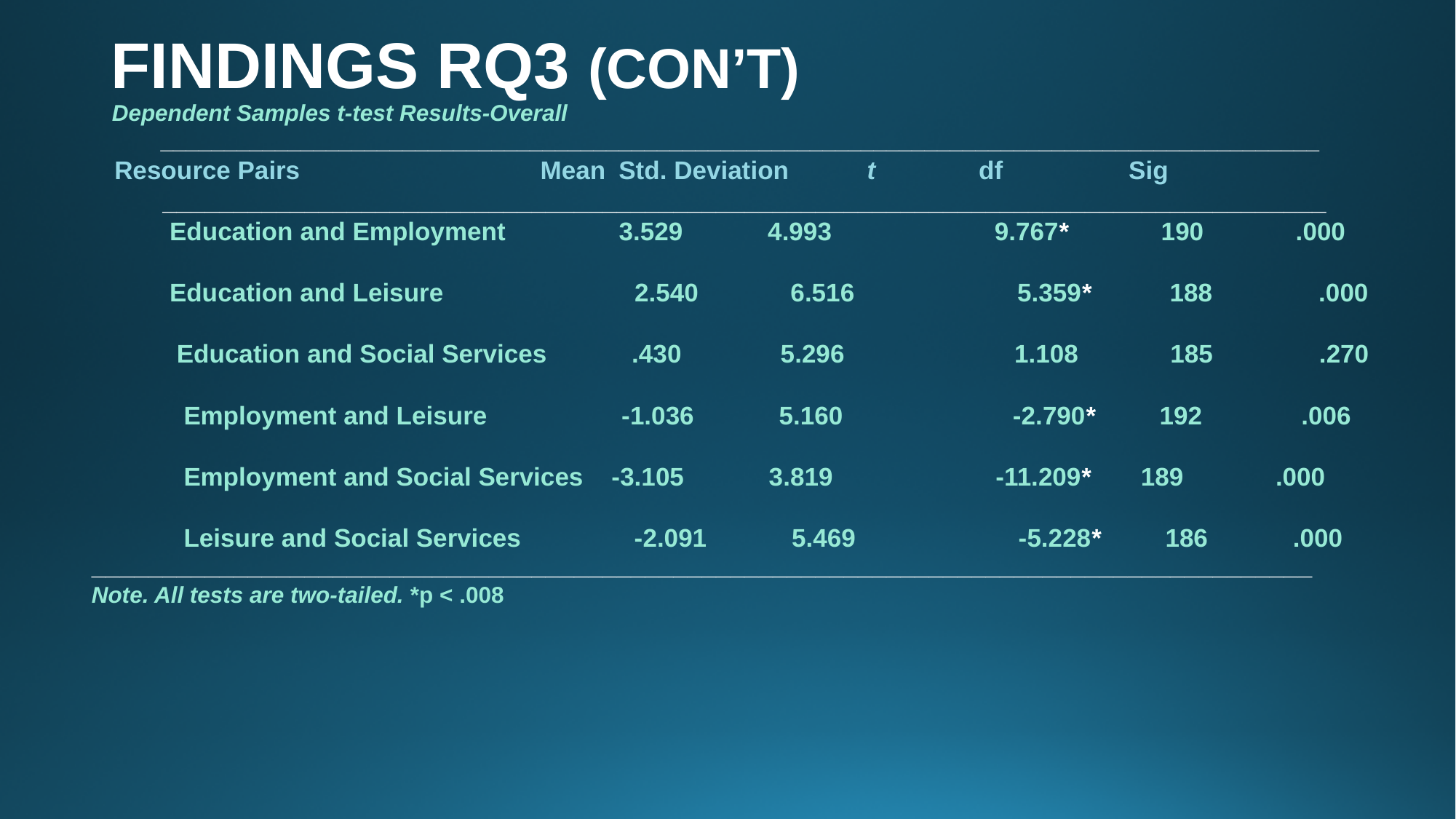

# FINDINGS RQ3 (CON’T)
        Dependent Samples t-test Results-Overall
           ___________________________________________________________________________________________
	Resource Pairs	                               Mean	Std. Deviation           t	            df	                 Sig
          __________________________________________________________________________________
           Education and Employment                3.529            4.993                       9.767*             190             .000

           Education and Leisure                           2.540             6.516                       5.359*           188               .000

            Education and Social Services            .430              5.296                        1.108             185               .270

             Employment and Leisure                   -1.036            5.160                        -2.790*         192              .006

             Employment and Social Services    -3.105            3.819                       -11.209*       189             .000

             Leisure and Social Services                -2.091            5.469                       -5.228*         186            .000 ______________________________________________________________________________________
Note. All tests are two-tailed. *p < .008